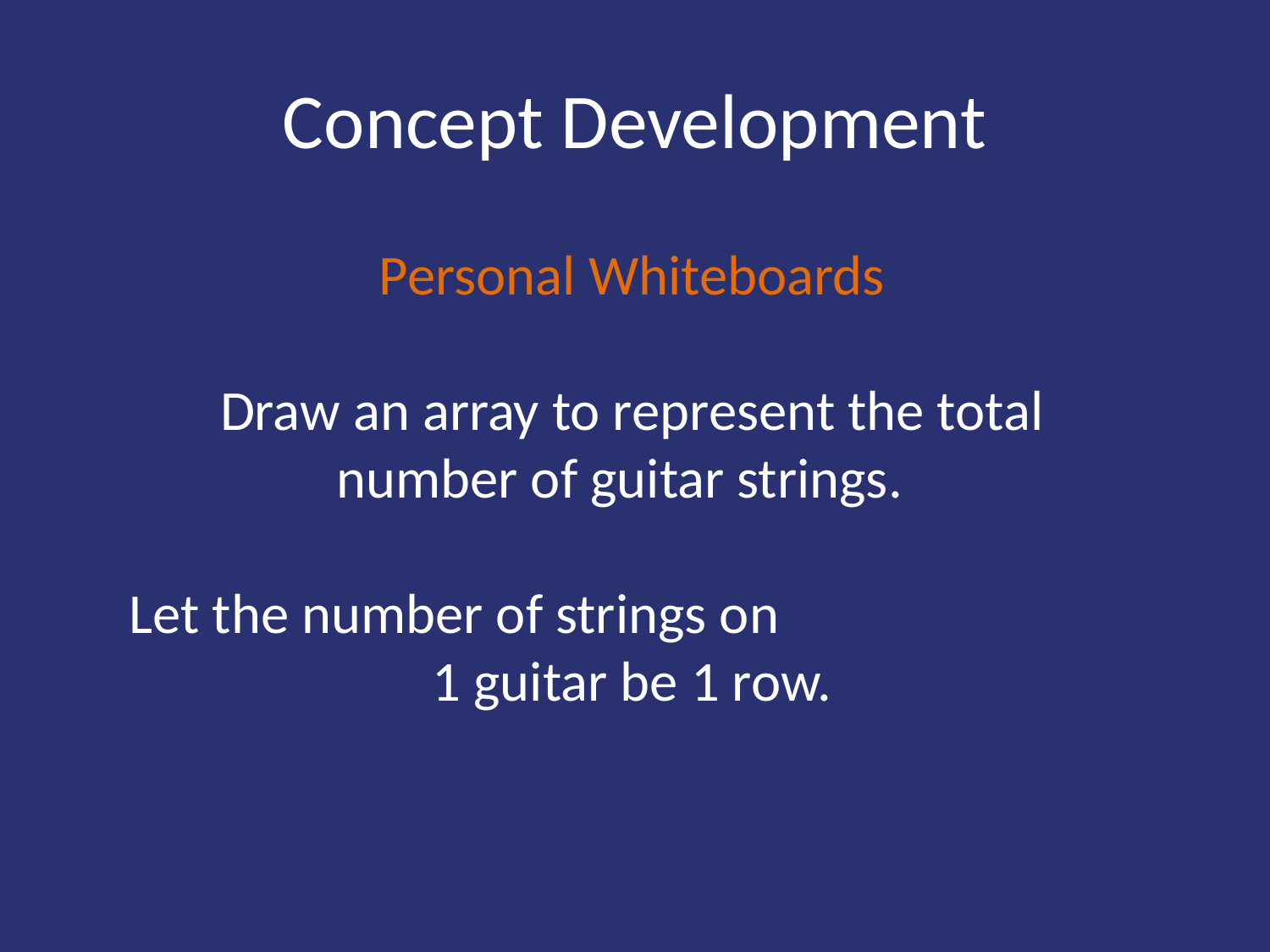

# Concept Development
Include slides for demonstration lesson
Provide copies of G3, M1, L10 for
Cohort leaders?????
Personal Whiteboards

Draw an array to represent the total number of guitar strings.

Let the number of strings on                             1 guitar be 1 row.